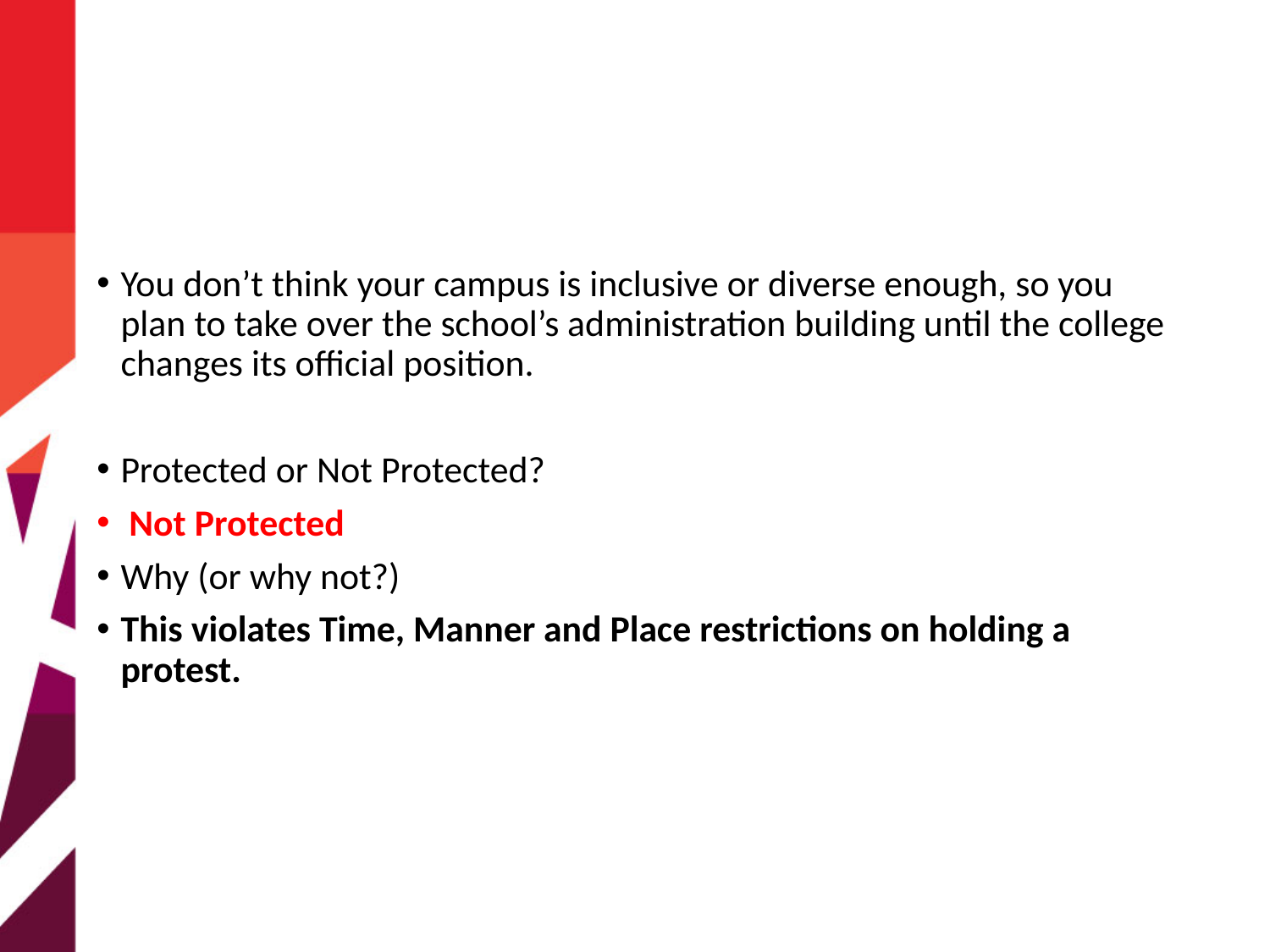

You don’t think your campus is inclusive or diverse enough, so you plan to take over the school’s administration building until the college changes its official position.

Protected or Not Protected?
 Not Protected
Why (or why not?)
This violates Time, Manner and Place restrictions on holding a protest.